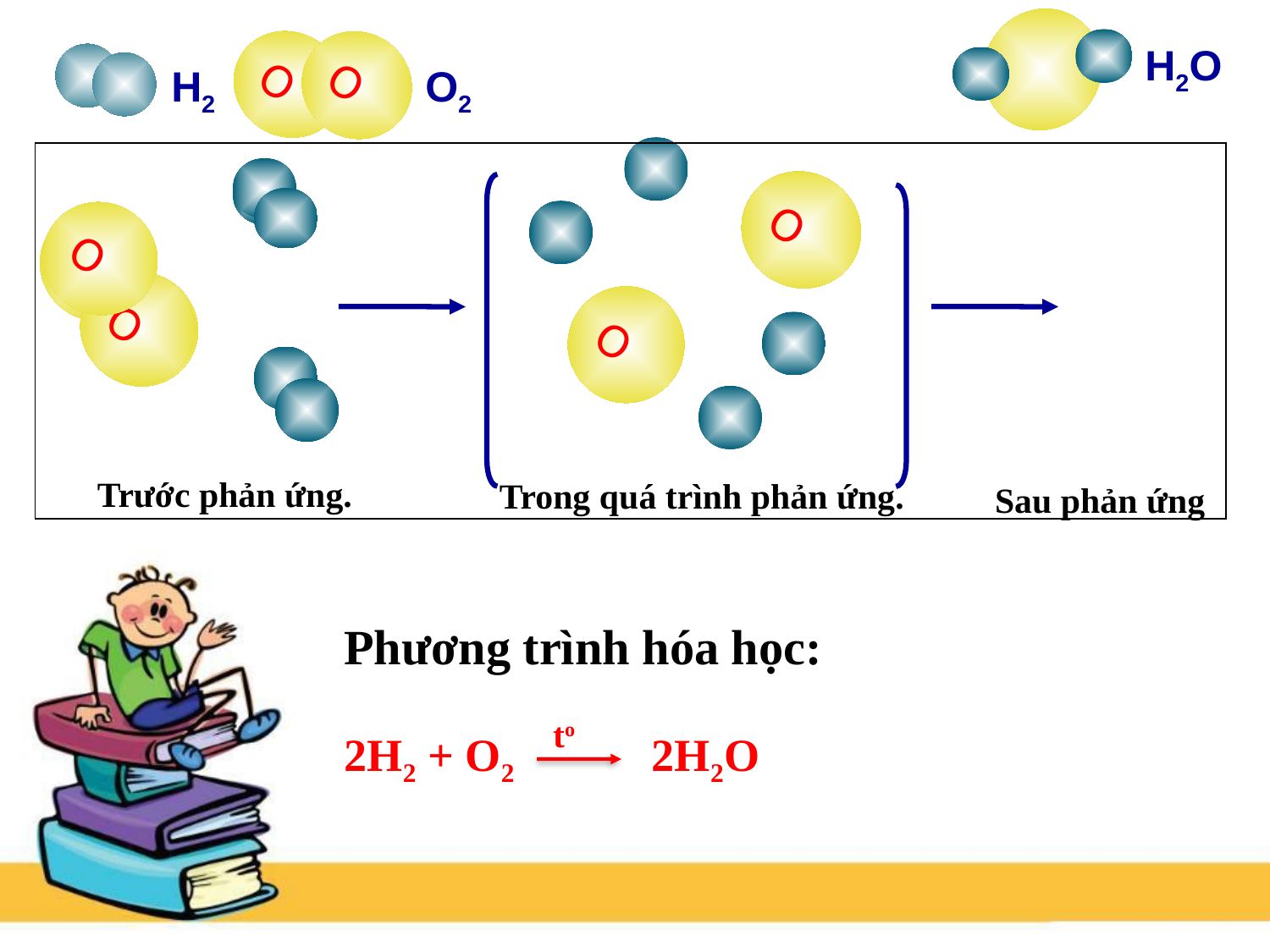

O
O
H2O
H2
O2

O

O

O
O
O
O

Trước phản ứng.
Trong quá trình phản ứng.
Sau phản ứng
Phương trình hóa học:

2H2 + O2            2H2O

to